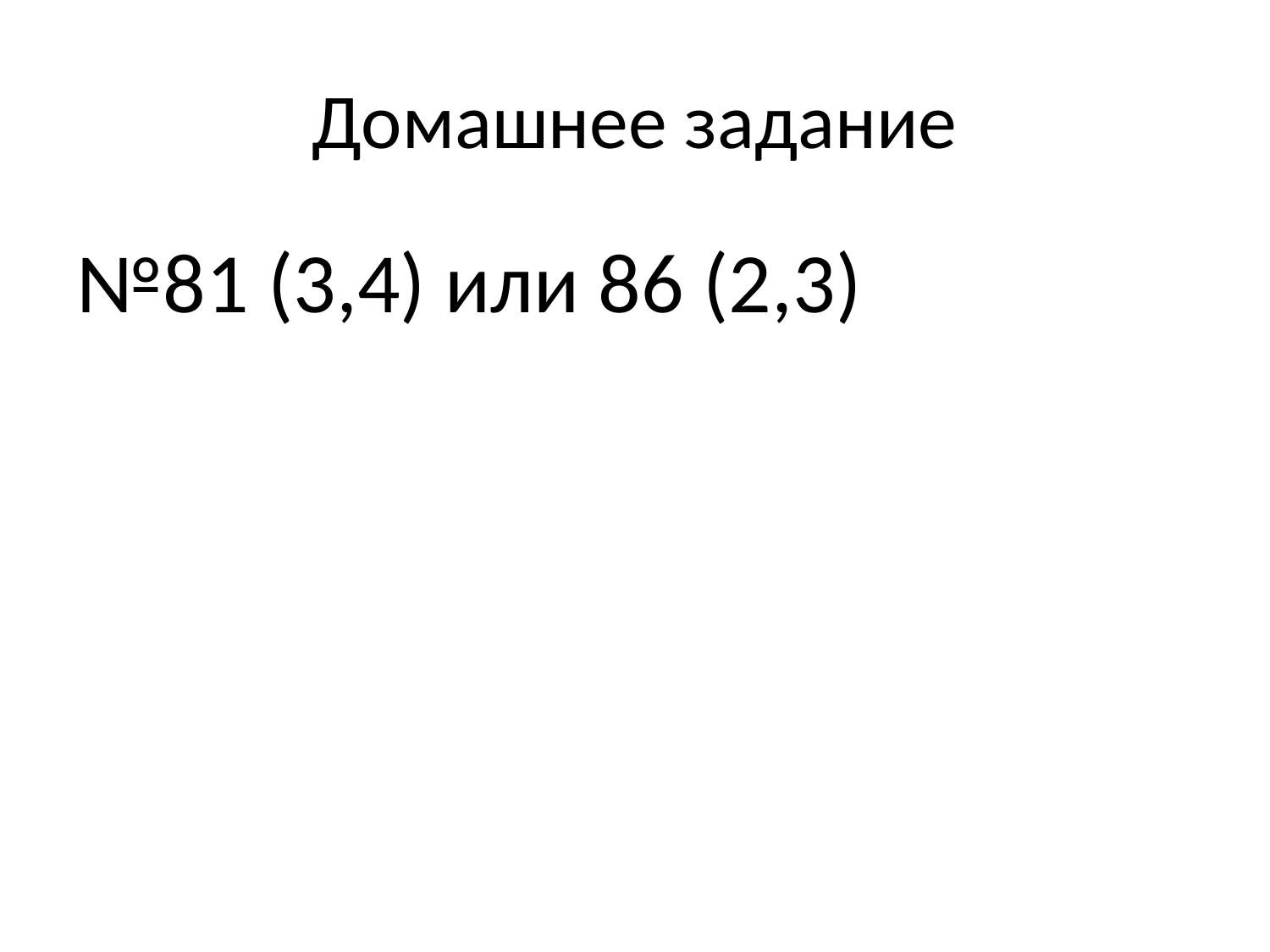

# Домашнее задание
№81 (3,4) или 86 (2,3)